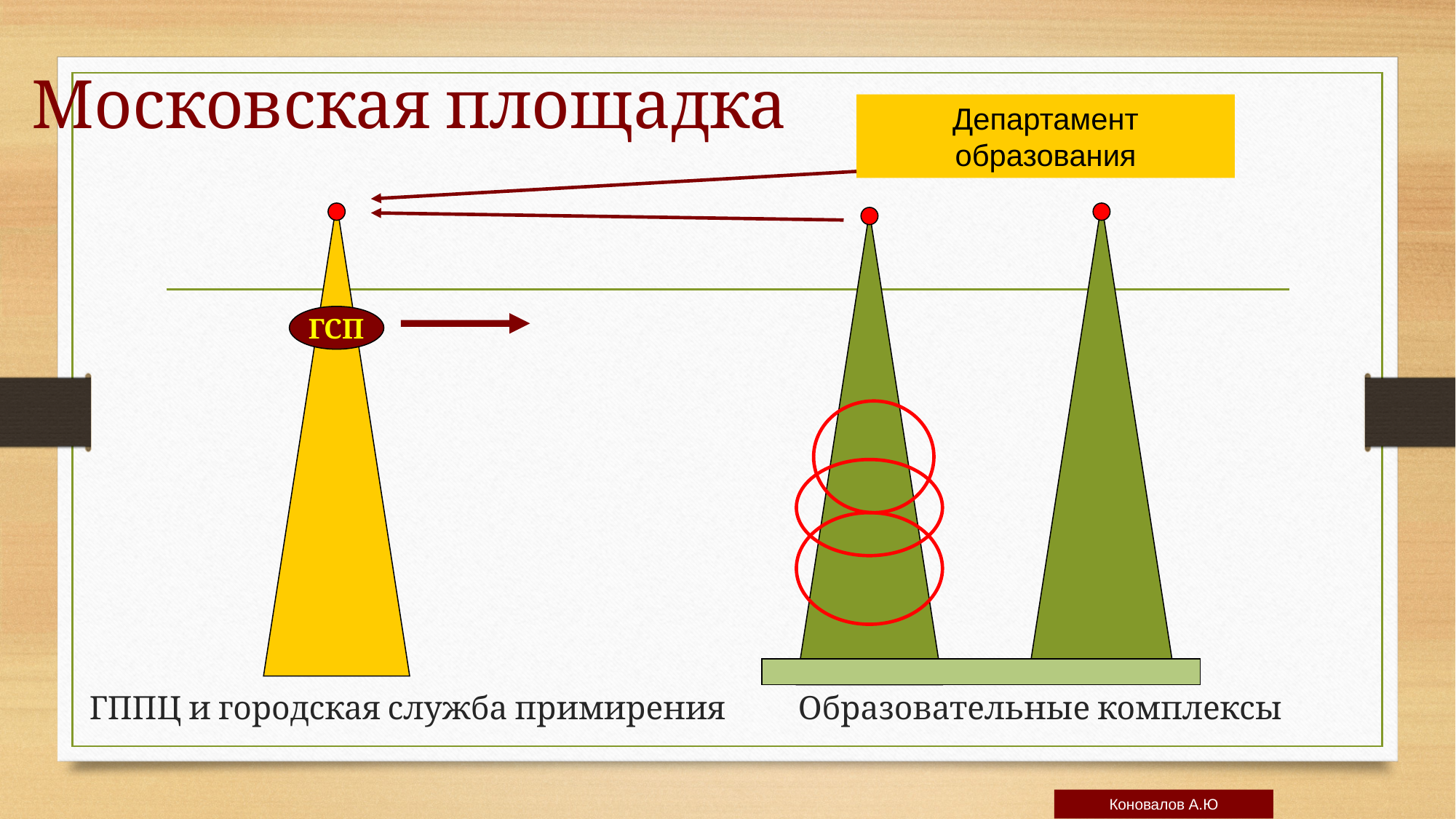

# Московская площадка
Департамент образования

ГСП

  ГППЦ и городская служба примирения          Образовательные комплексы
Коновалов А.Ю